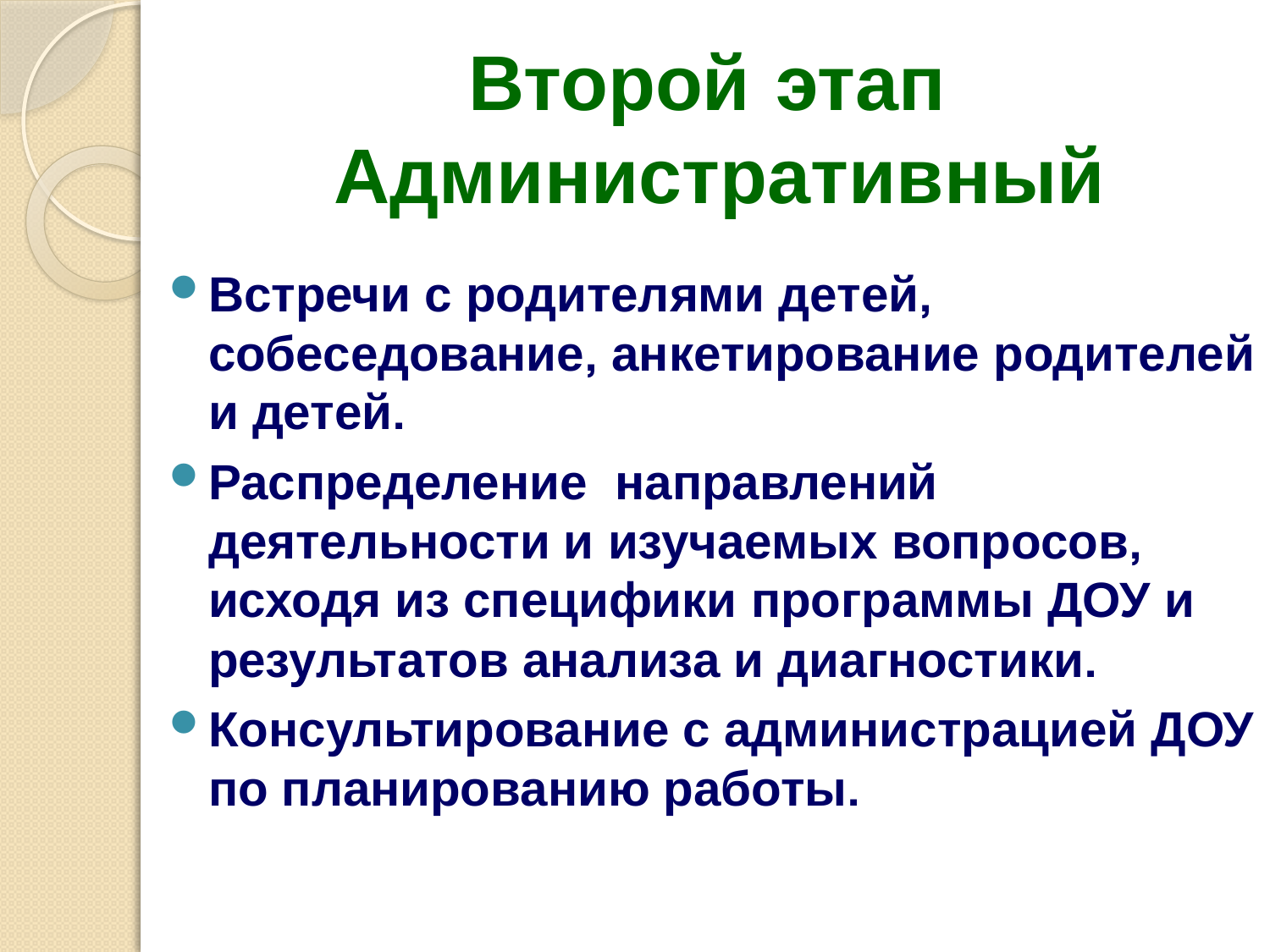

# Второй этап Административный
Встречи с родителями детей, собеседование, анкетирование родителей и детей.
Распределение  направлений деятельности и изучаемых вопросов, исходя из специфики программы ДОУ и результатов анализа и диагностики.
Консультирование с администрацией ДОУ по планированию работы.